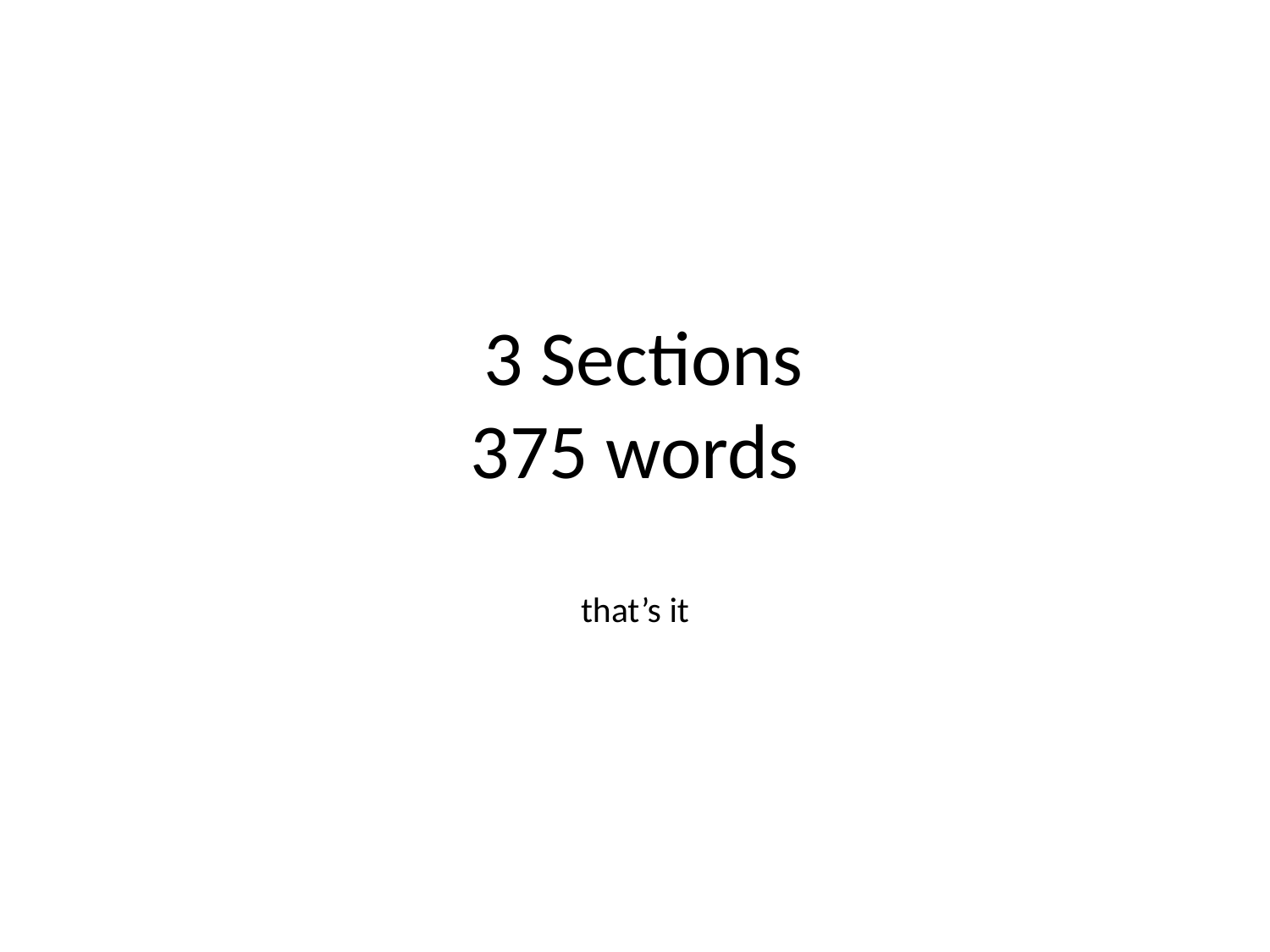

# 3 Sections 375 words that’s it